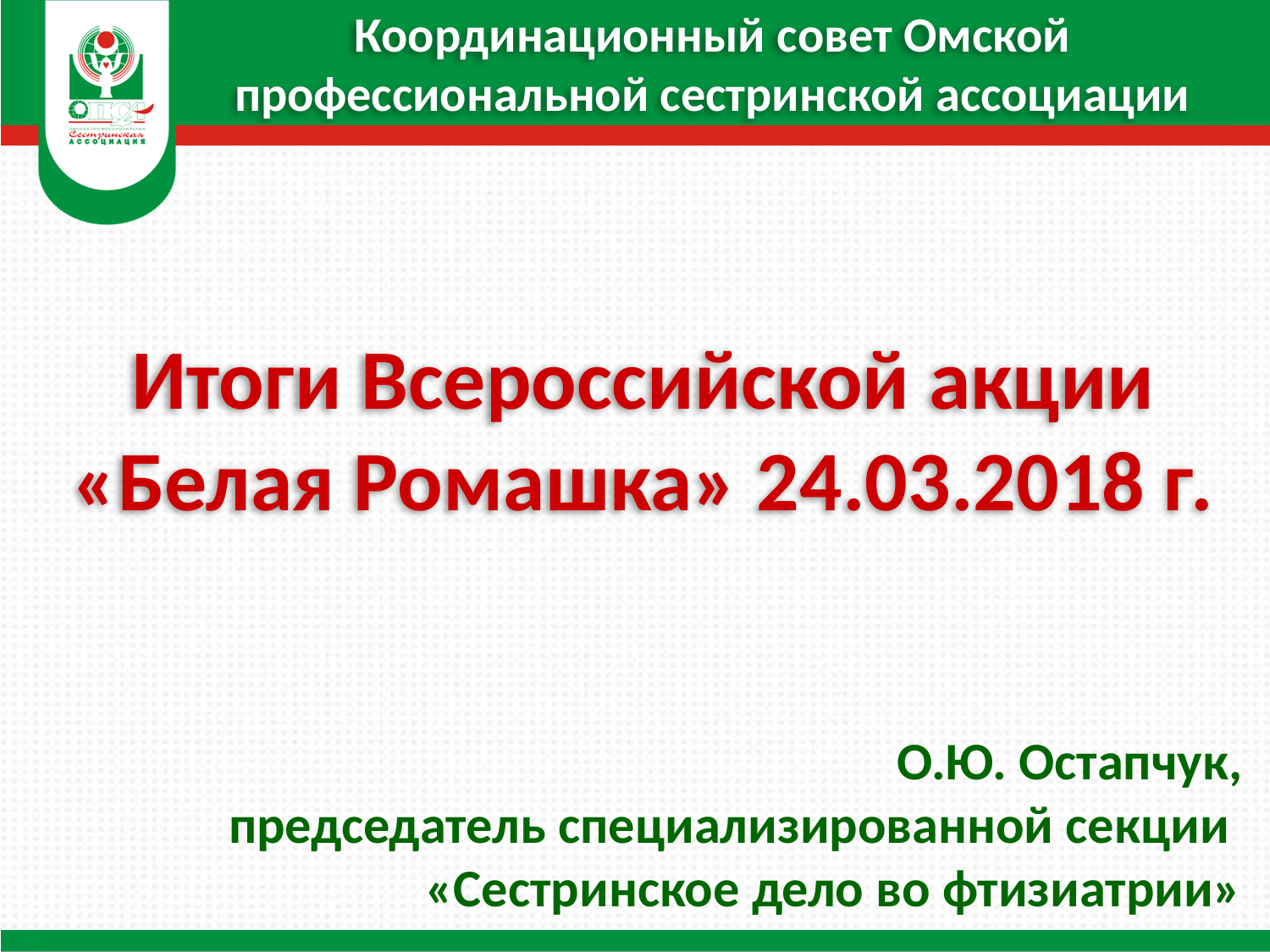

Координационный совет Омской профессиональной сестринской ассоциации
Итоги Всероссийской акции
«Белая Ромашка» 24.03.2018 г.
О.Ю. Остапчук,
председатель специализированной секции
«Сестринское дело во фтизиатрии»